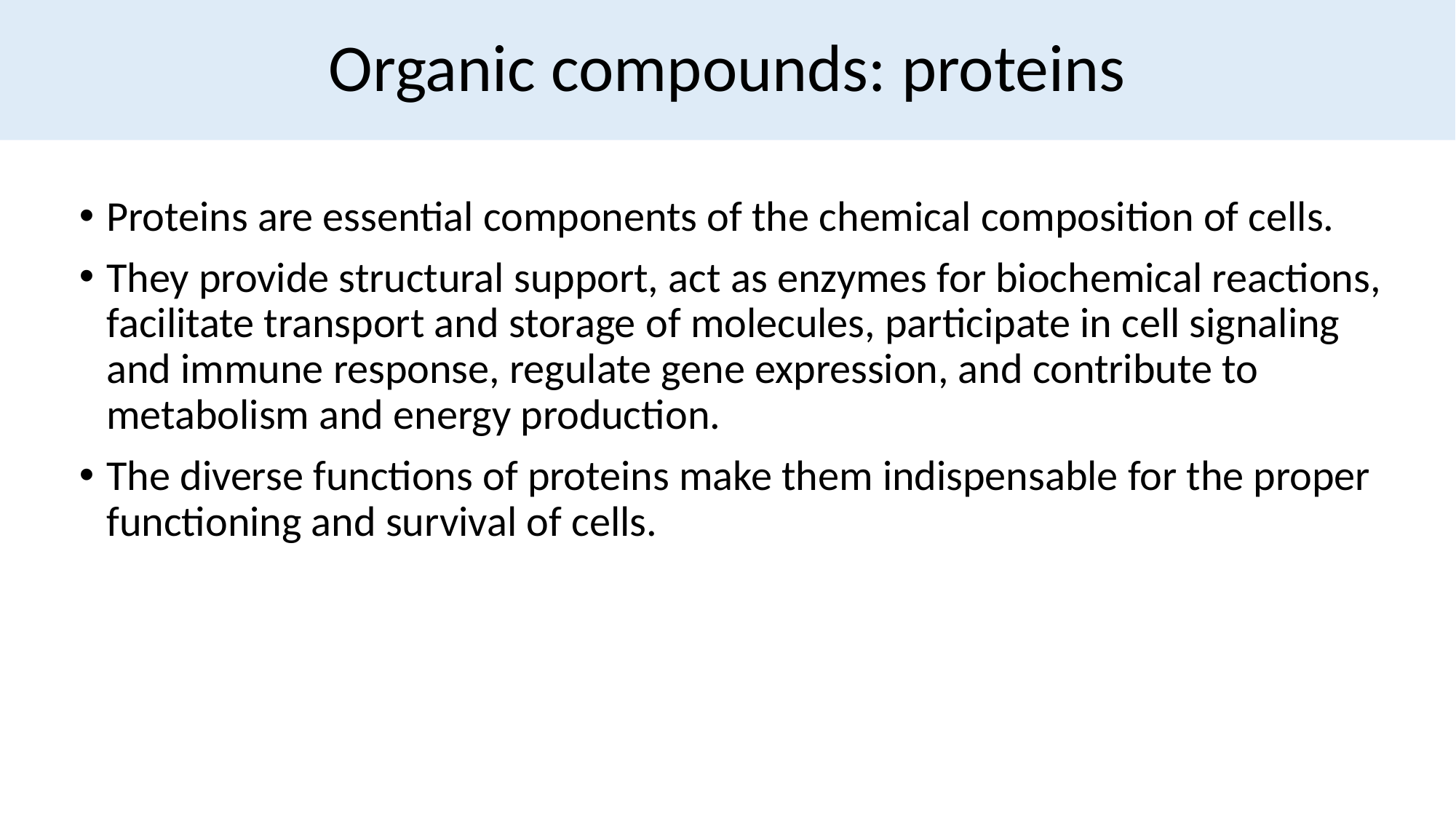

# Organic compounds: proteins
Proteins are essential components of the chemical composition of cells.
They provide structural support, act as enzymes for biochemical reactions, facilitate transport and storage of molecules, participate in cell signaling and immune response, regulate gene expression, and contribute to metabolism and energy production.
The diverse functions of proteins make them indispensable for the proper functioning and survival of cells.